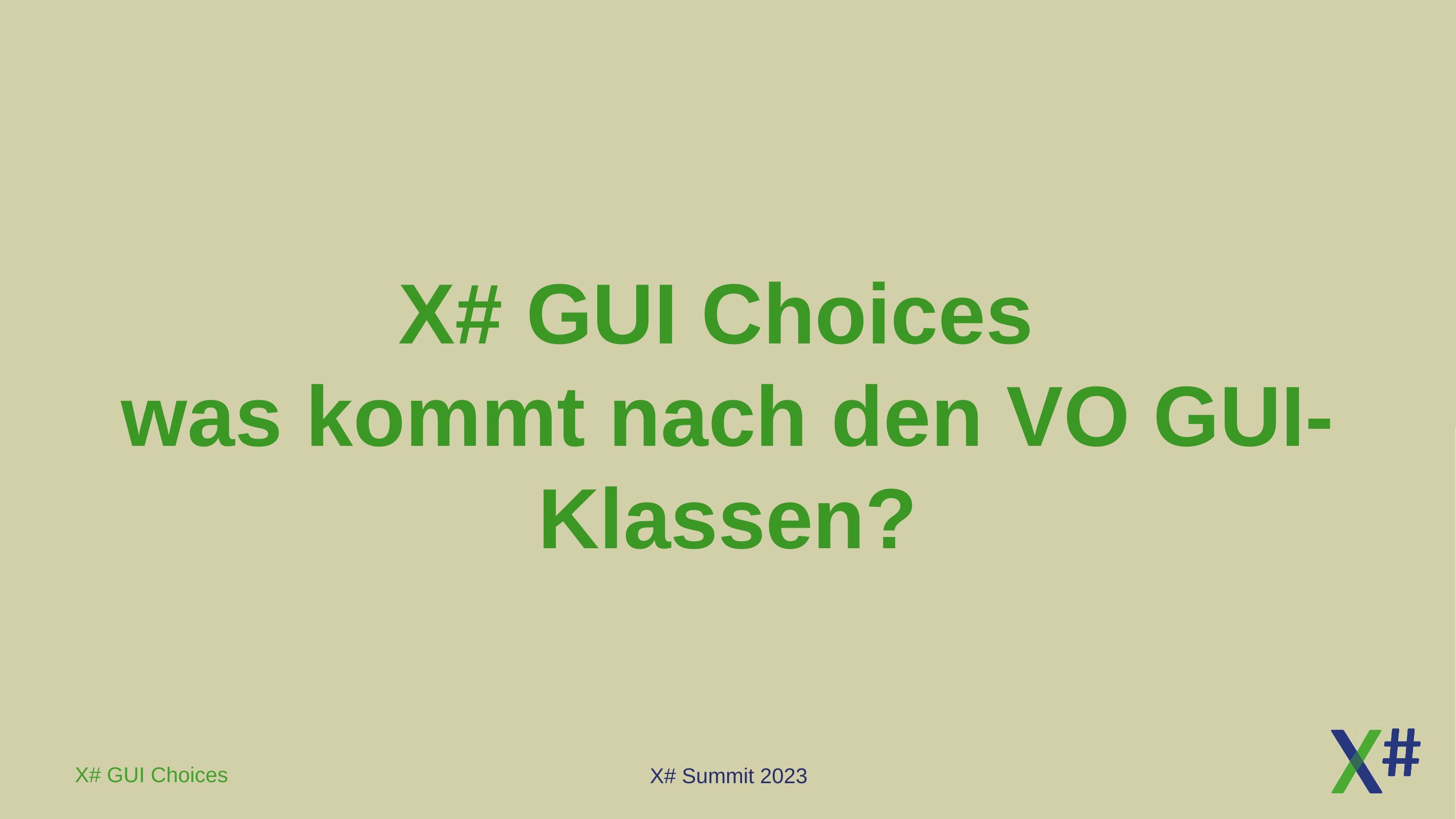

# X# GUI Choices was kommt nach den VO GUI-Klassen?